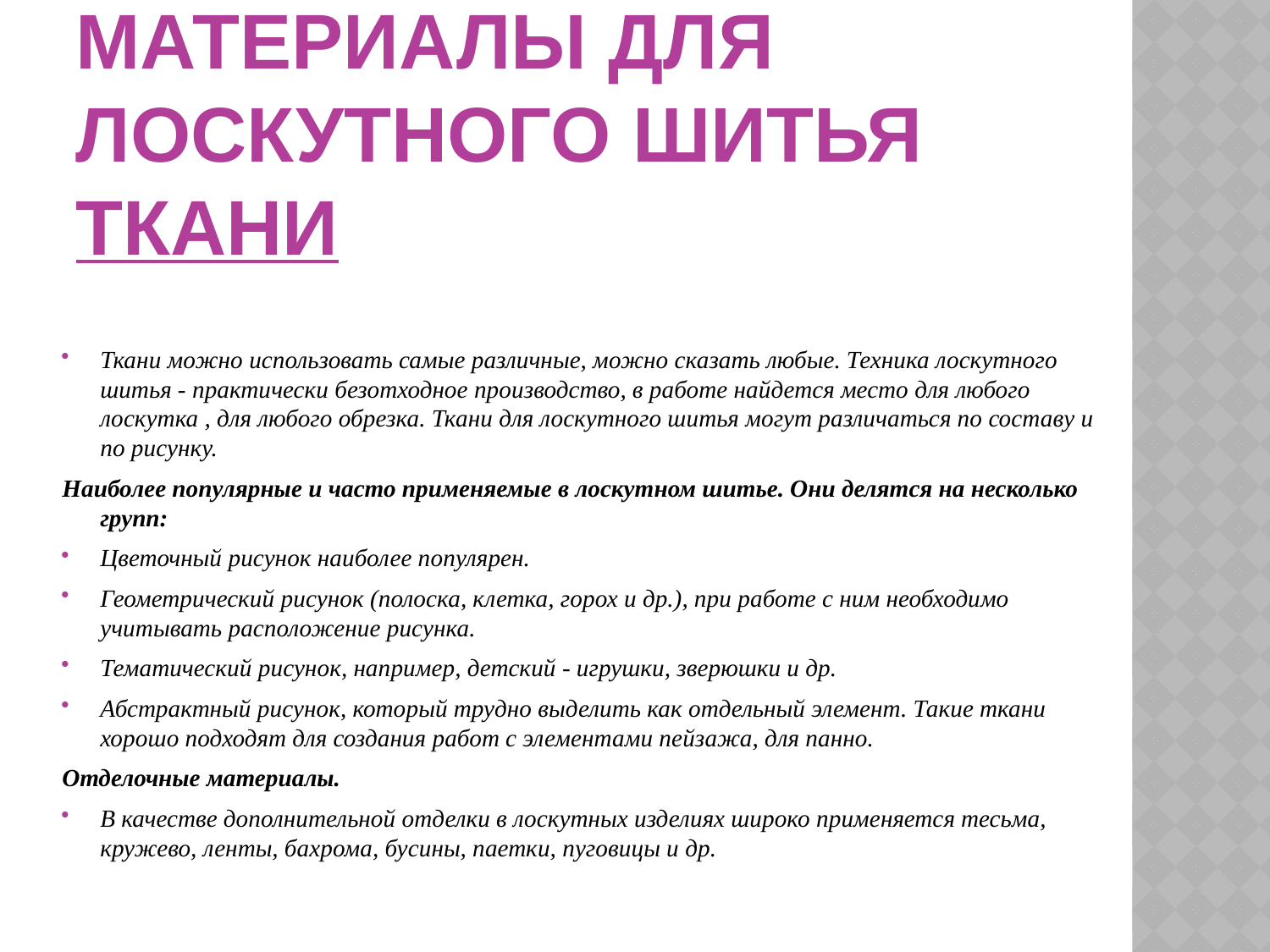

# Инструменты и материалы для лоскутного шитья Ткани
Ткани можно использовать самые различные, можно сказать любые. Техника лоскутного шитья - практически безотходное производство, в работе найдется место для любого лоскутка , для любого обрезка. Ткани для лоскутного шитья могут различаться по составу и по рисунку.
Наиболее популярные и часто применяемые в лоскутном шитье. Они делятся на несколько групп:
Цветочный рисунок наиболее популярен.
Геометрический рисунок (полоска, клетка, горох и др.), при работе с ним необходимо учитывать расположение рисунка.
Тематический рисунок, например, детский - игрушки, зверюшки и др.
Абстрактный рисунок, который трудно выделить как отдельный элемент. Такие ткани хорошо подходят для создания работ с элементами пейзажа, для панно.
Отделочные материалы.
В качестве дополнительной отделки в лоскутных изделиях широко применяется тесьма, кружево, ленты, бахрома, бусины, паетки, пуговицы и др.